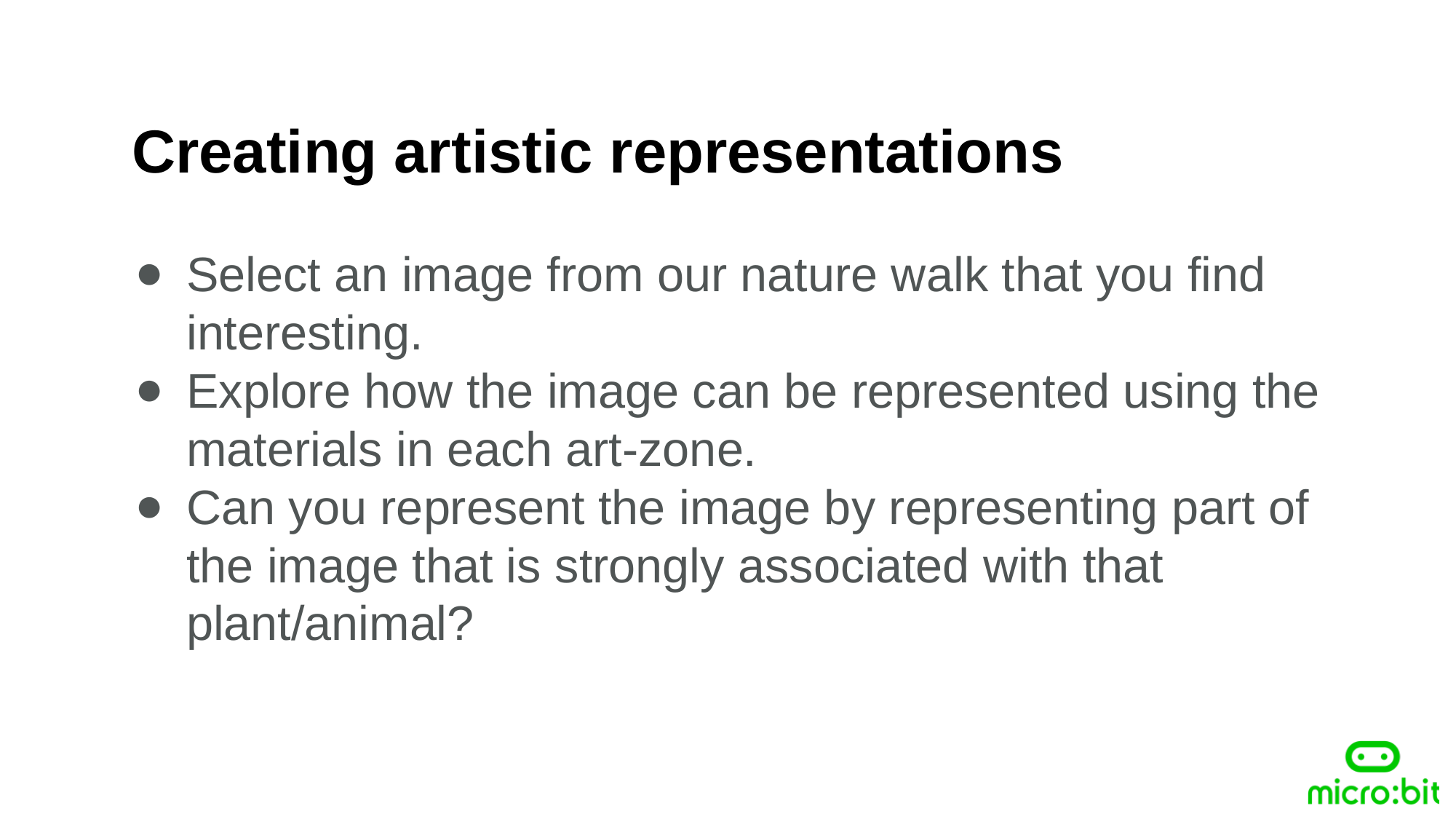

Creating artistic representations

Select an image from our nature walk that you find interesting.
Explore how the image can be represented using the materials in each art-zone.
Can you represent the image by representing part of the image that is strongly associated with that plant/animal?